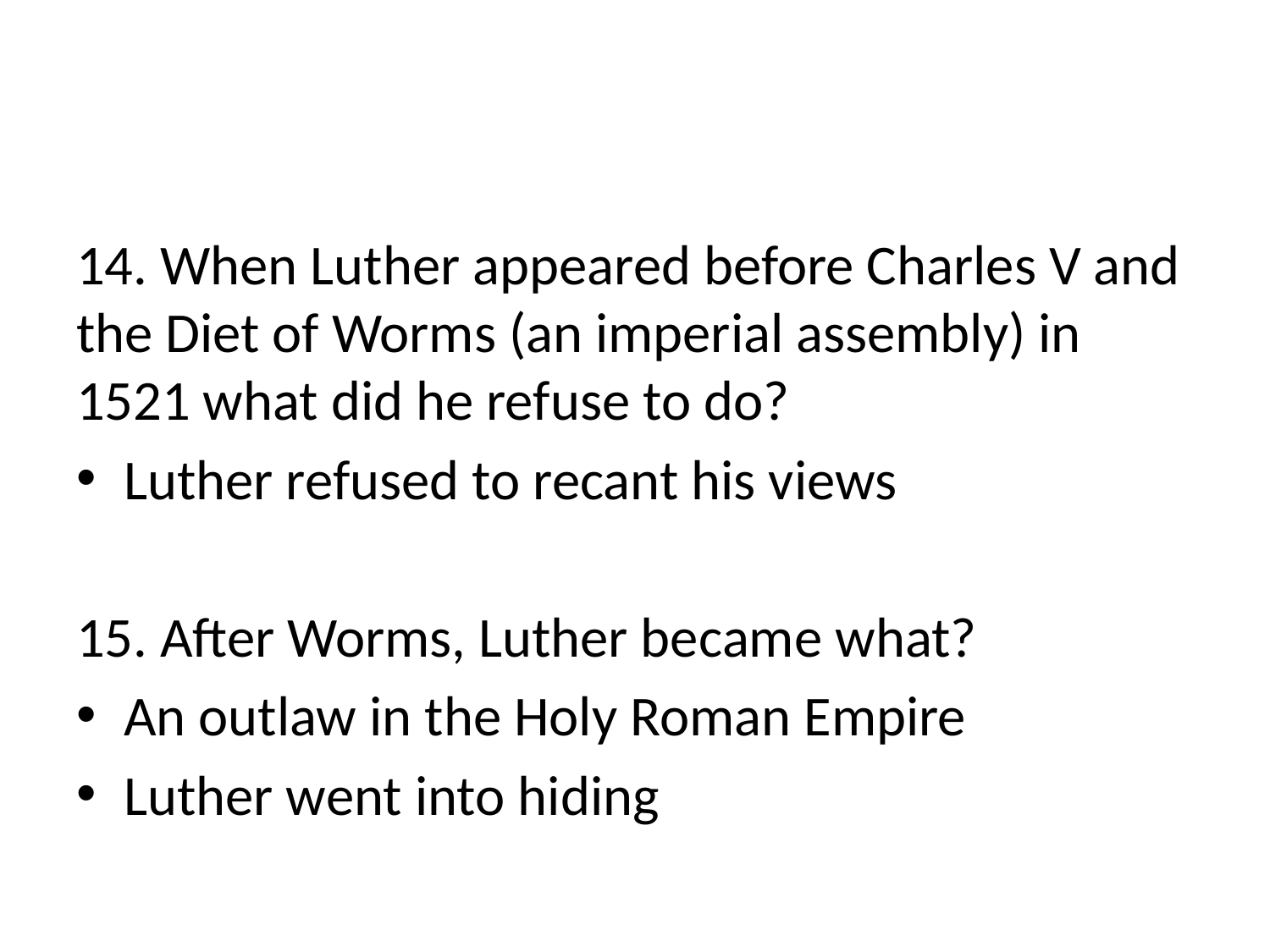

#
14. When Luther appeared before Charles V and the Diet of Worms (an imperial assembly) in 1521 what did he refuse to do?
Luther refused to recant his views

15. After Worms, Luther became what?
An outlaw in the Holy Roman Empire
Luther went into hiding